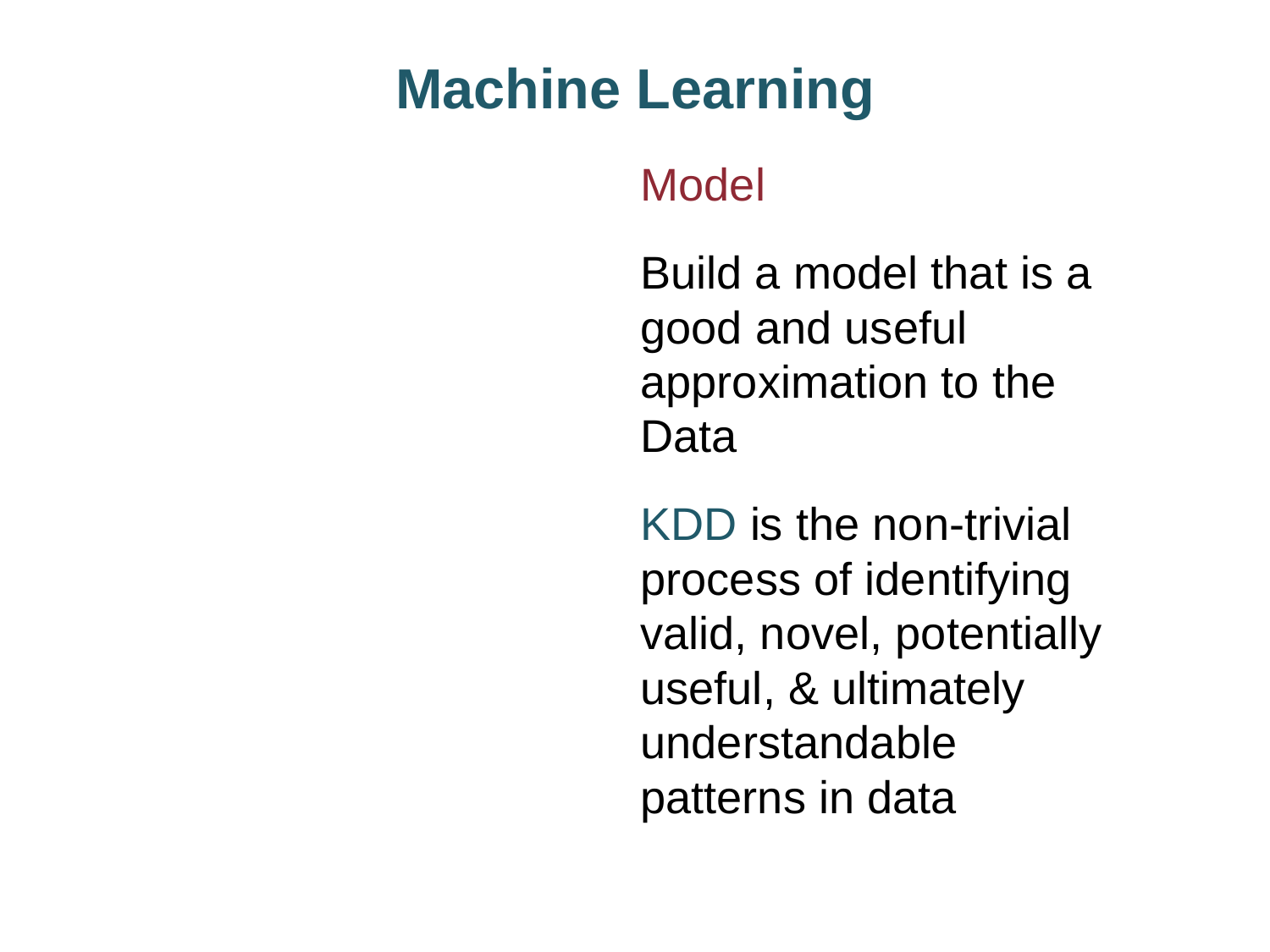

Machine Learning
Model
Build a model that is a good and useful approximation to the Data
KDD is the non-trivial process of identifying valid, novel, potentially useful, & ultimately understandable patterns in data